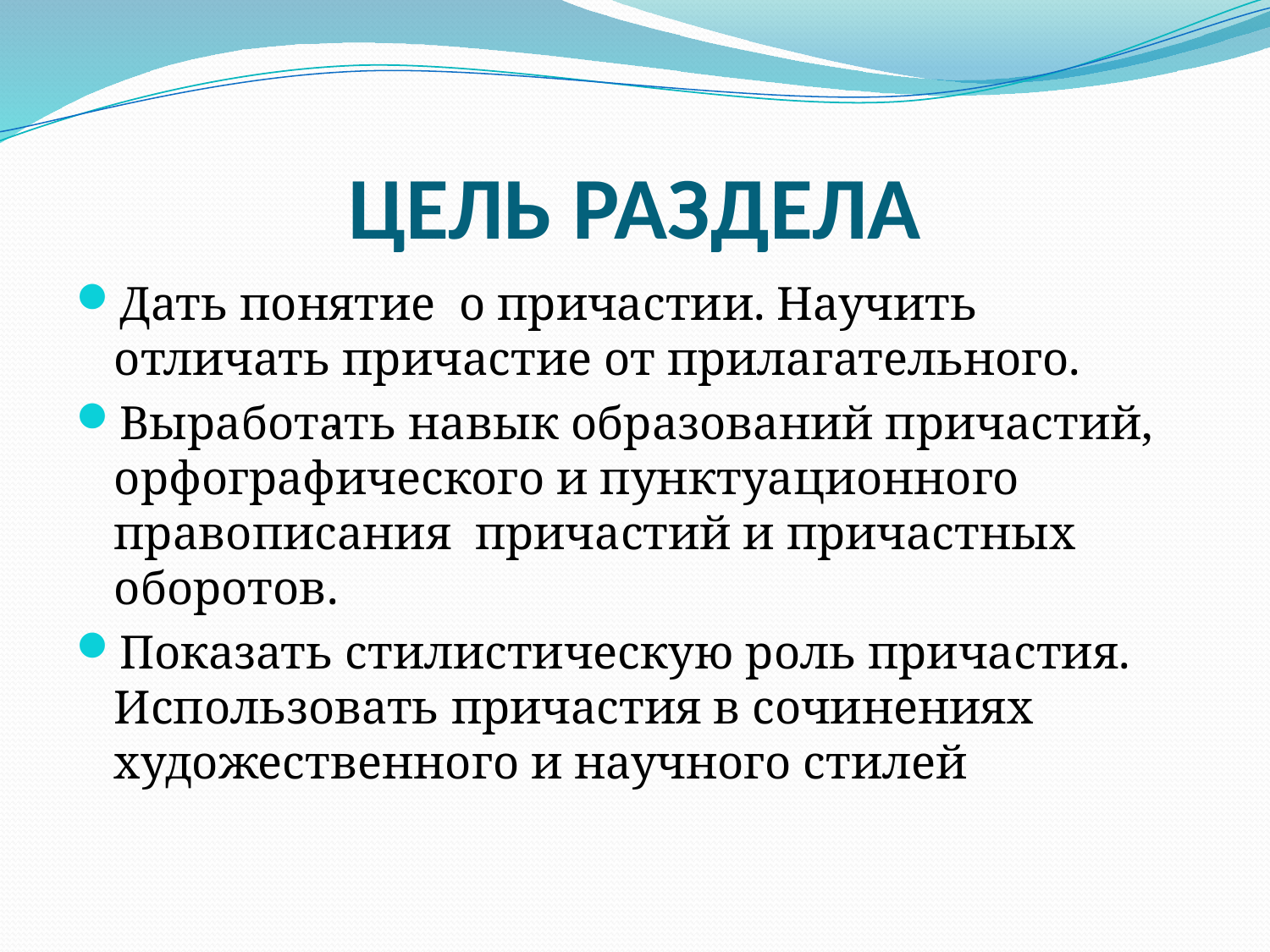

# ЦЕЛЬ РАЗДЕЛА
Дать понятие  о причастии. Научить отличать причастие от прилагательного.
Выработать навык образований причастий, орфографического и пунктуационного правописания  причастий и причастных оборотов.
Показать стилистическую роль причастия. Использовать причастия в сочинениях художественного и научного стилей

.